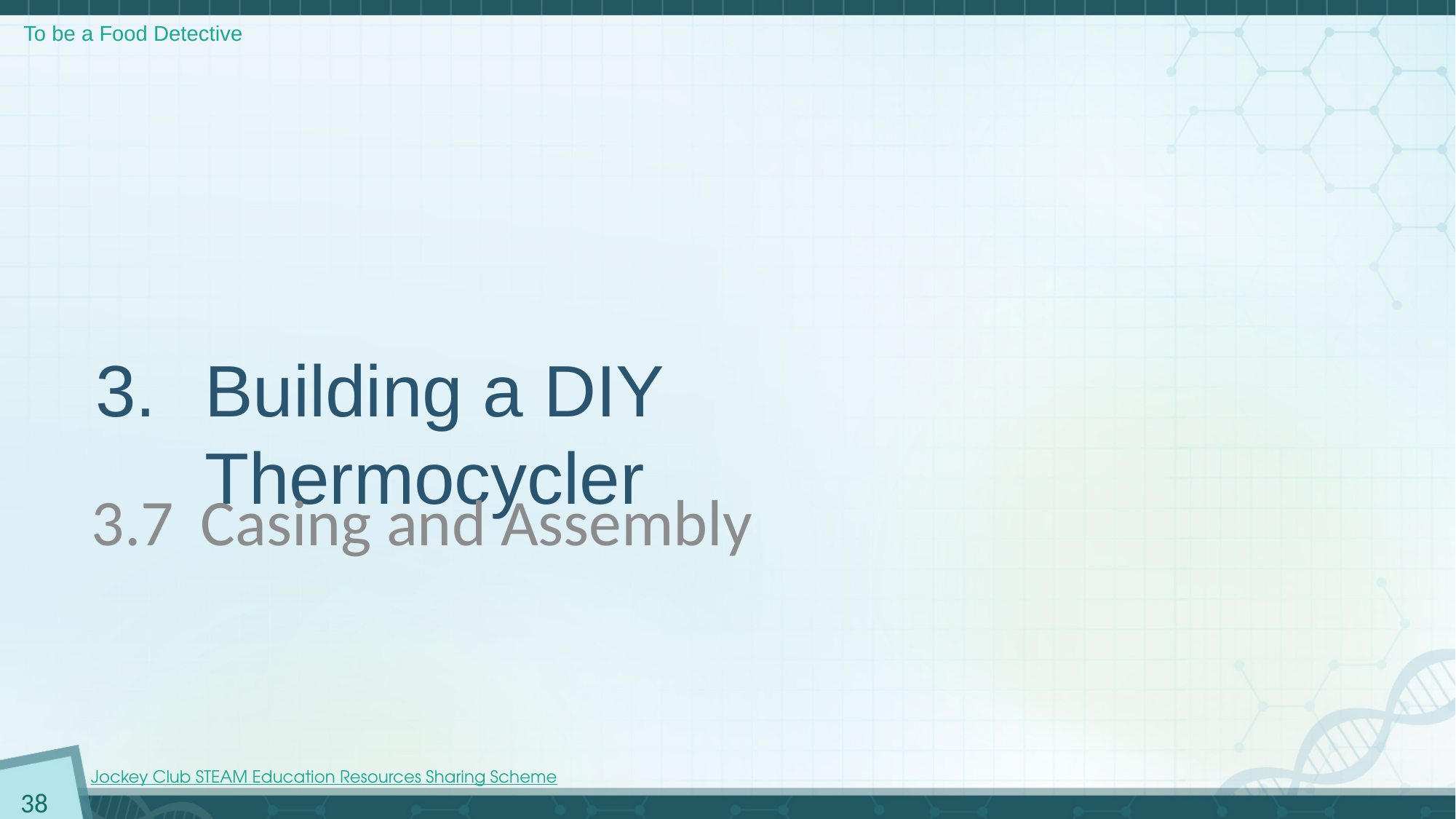

Building a DIY Thermocycler
3.7	Casing and Assembly
38